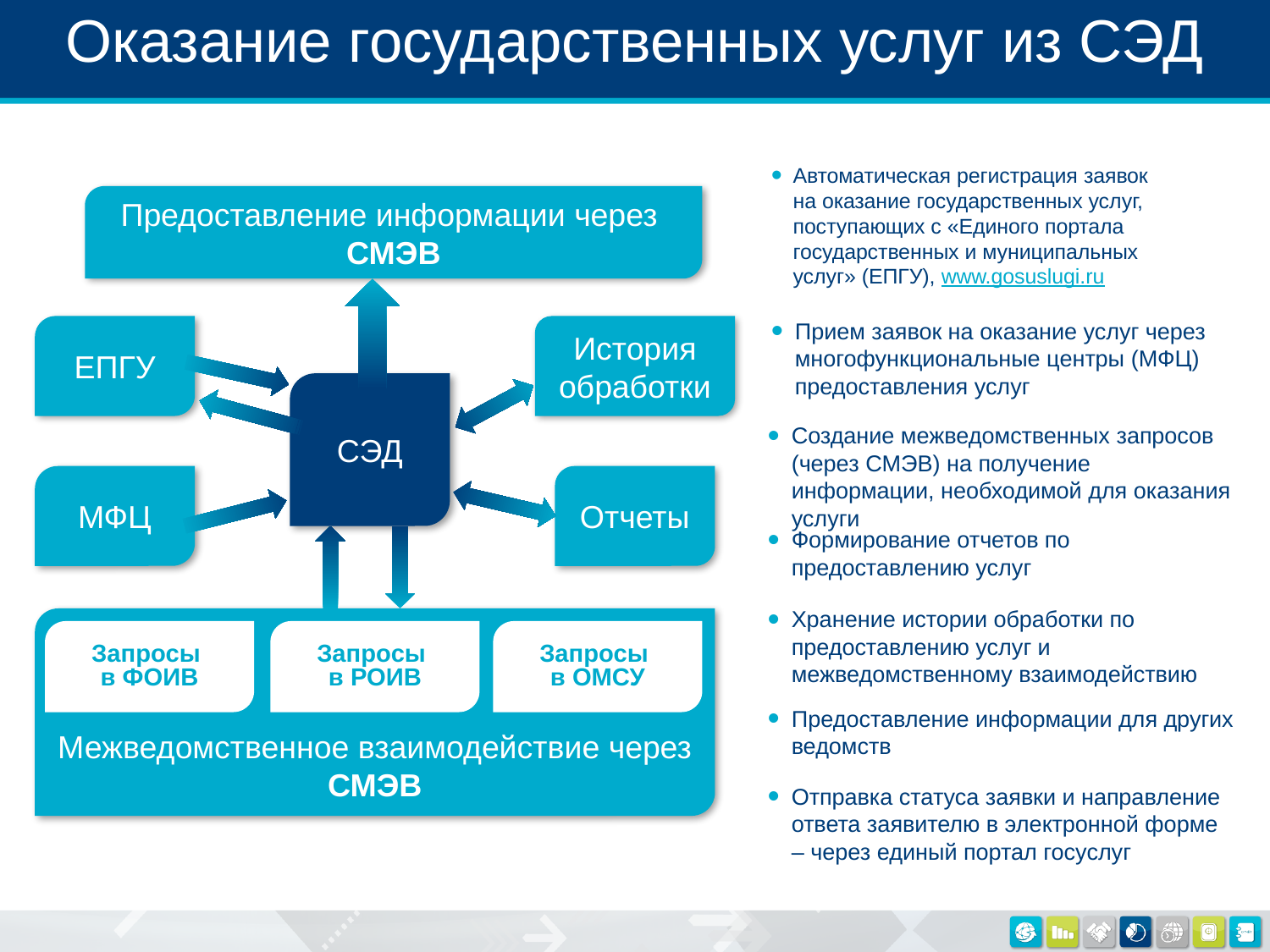

# Оказание государственных услуг из СЭД
Автоматическая регистрация заявок
на оказание государственных услуг, поступающих с «Единого портала государственных и муниципальных услуг» (ЕПГУ), www.gosuslugi.ru
Предоставление информации через
СМЭВ

Прием заявок на оказание услуг через многофункциональные центры (МФЦ) предоставления услуг
ЕПГУ
История обработки

СЭД

Создание межведомственных запросов
(через СМЭВ) на получение информации, необходимой для оказания услуги
МФЦ
Отчеты

Формирование отчетов по предоставлению услуг

Хранение истории обработки по предоставлению услуг и межведомственному взаимодействию
Межведомственное взаимодействие через СМЭВ
Запросы
в ФОИВ
Запросы
в РОИВ
Запросы
в ОМСУ
Предоставление информации для других ведомств
Отправка статуса заявки и направление ответа заявителю в электронной форме – через единый портал госуслуг